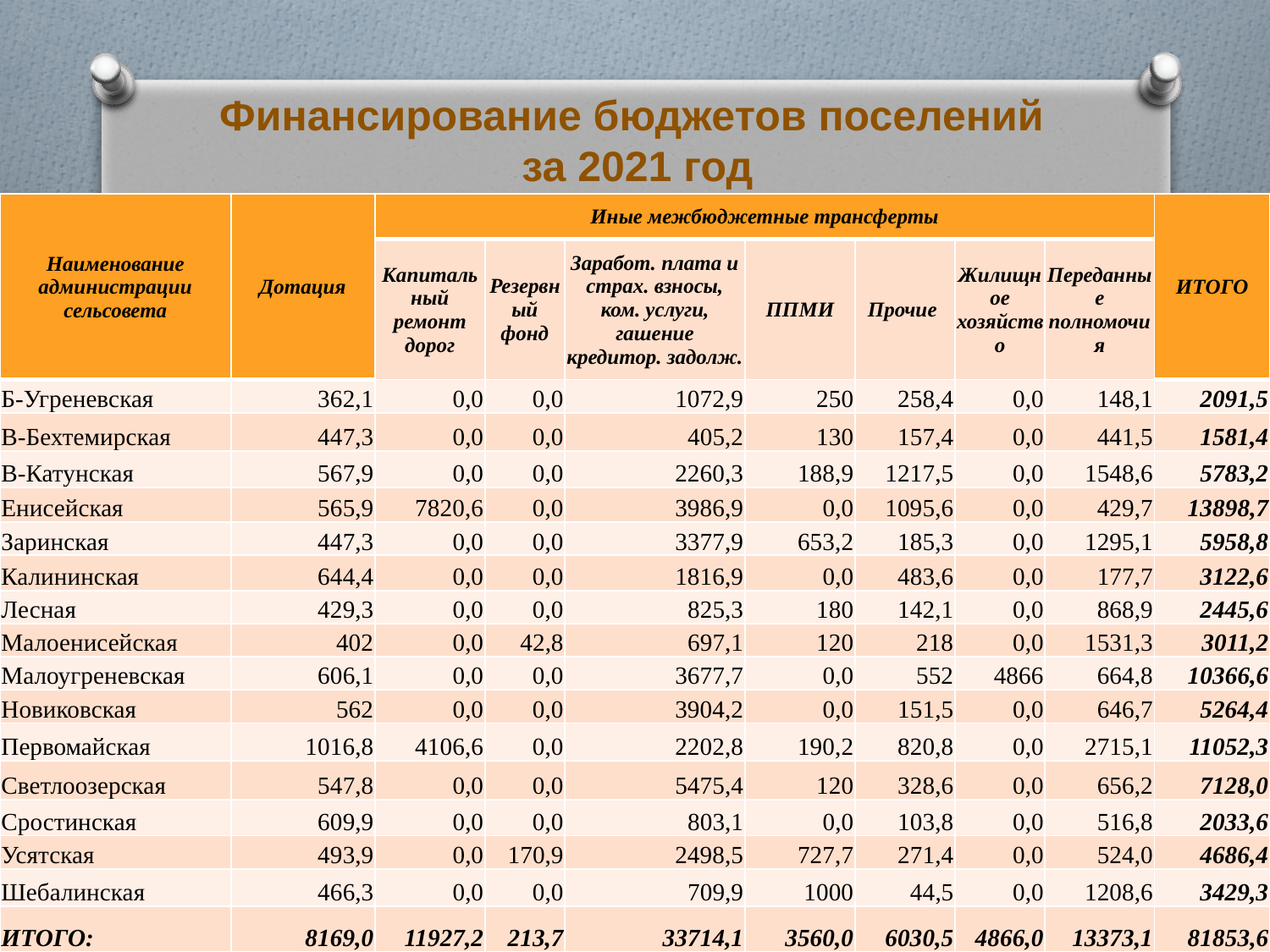

Финансирование бюджетов поселений
за 2021 год
| Наименование администрации сельсовета | Дотация | Иные межбюджетные трансферты |  |  |  |  |  |  | ИТОГО |
| --- | --- | --- | --- | --- | --- | --- | --- | --- | --- |
|  |  | Капитальный ремонт дорог | Резервный фонд | Заработ. плата и страх. взносы, ком. услуги, гашение кредитор. задолж. | ППМИ | Прочие | Жилищное хозяйство | Переданные полномочия |  |
| Б-Угреневская | 362,1 | 0,0 | 0,0 | 1072,9 | 250 | 258,4 | 0,0 | 148,1 | 2091,5 |
| В-Бехтемирская | 447,3 | 0,0 | 0,0 | 405,2 | 130 | 157,4 | 0,0 | 441,5 | 1581,4 |
| В-Катунская | 567,9 | 0,0 | 0,0 | 2260,3 | 188,9 | 1217,5 | 0,0 | 1548,6 | 5783,2 |
| Енисейская | 565,9 | 7820,6 | 0,0 | 3986,9 | 0,0 | 1095,6 | 0,0 | 429,7 | 13898,7 |
| Заринская | 447,3 | 0,0 | 0,0 | 3377,9 | 653,2 | 185,3 | 0,0 | 1295,1 | 5958,8 |
| Калининская | 644,4 | 0,0 | 0,0 | 1816,9 | 0,0 | 483,6 | 0,0 | 177,7 | 3122,6 |
| Лесная | 429,3 | 0,0 | 0,0 | 825,3 | 180 | 142,1 | 0,0 | 868,9 | 2445,6 |
| Малоенисейская | 402 | 0,0 | 42,8 | 697,1 | 120 | 218 | 0,0 | 1531,3 | 3011,2 |
| Малоугреневская | 606,1 | 0,0 | 0,0 | 3677,7 | 0,0 | 552 | 4866 | 664,8 | 10366,6 |
| Новиковская | 562 | 0,0 | 0,0 | 3904,2 | 0,0 | 151,5 | 0,0 | 646,7 | 5264,4 |
| Первомайская | 1016,8 | 4106,6 | 0,0 | 2202,8 | 190,2 | 820,8 | 0,0 | 2715,1 | 11052,3 |
| Светлоозерская | 547,8 | 0,0 | 0,0 | 5475,4 | 120 | 328,6 | 0,0 | 656,2 | 7128,0 |
| Сростинская | 609,9 | 0,0 | 0,0 | 803,1 | 0,0 | 103,8 | 0,0 | 516,8 | 2033,6 |
| Усятская | 493,9 | 0,0 | 170,9 | 2498,5 | 727,7 | 271,4 | 0,0 | 524,0 | 4686,4 |
| Шебалинская | 466,3 | 0,0 | 0,0 | 709,9 | 1000 | 44,5 | 0,0 | 1208,6 | 3429,3 |
| ИТОГО: | 8169,0 | 11927,2 | 213,7 | 33714,1 | 3560,0 | 6030,5 | 4866,0 | 13373,1 | 81853,6 |